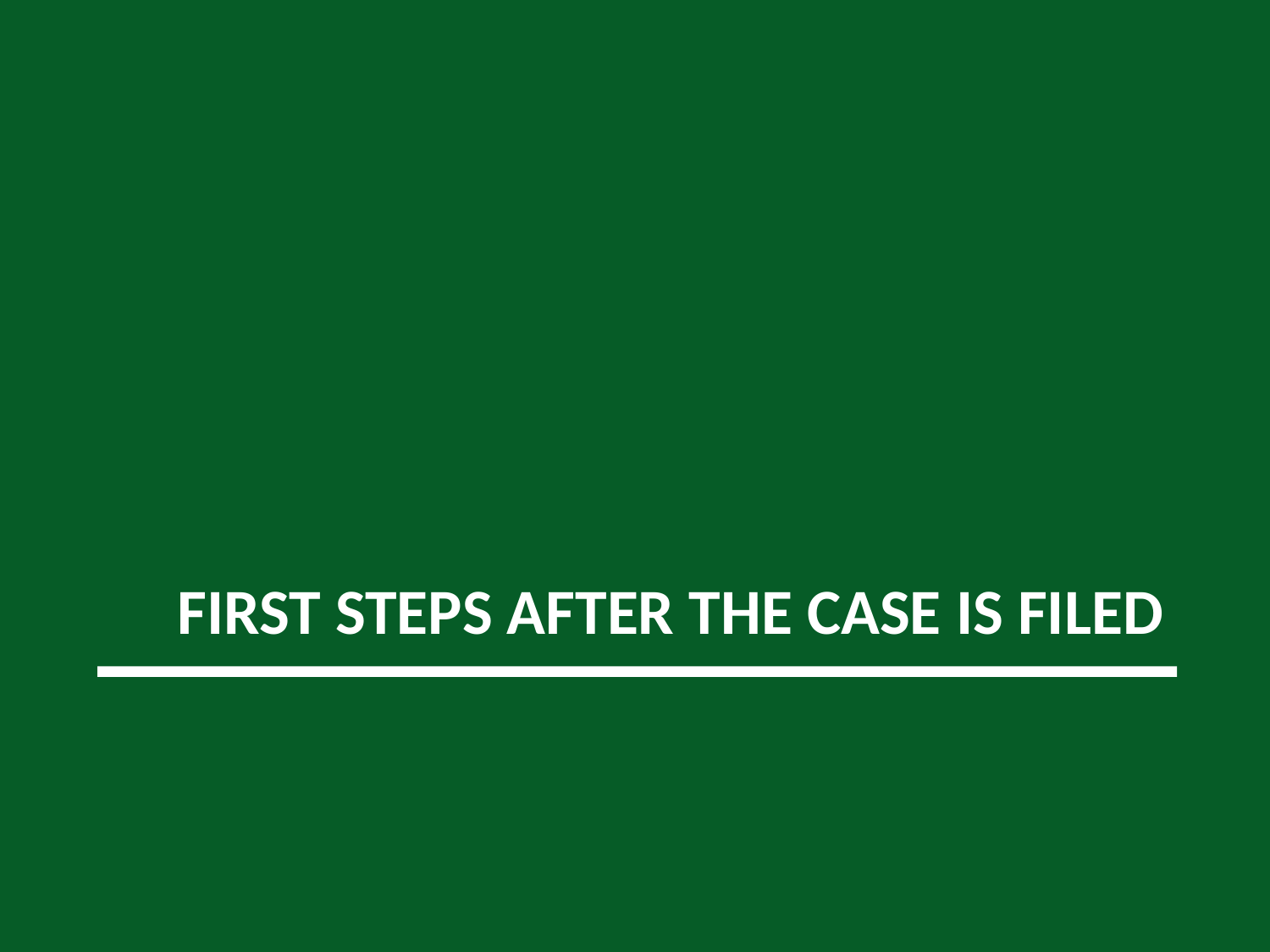

# First Steps After the Case is Filed